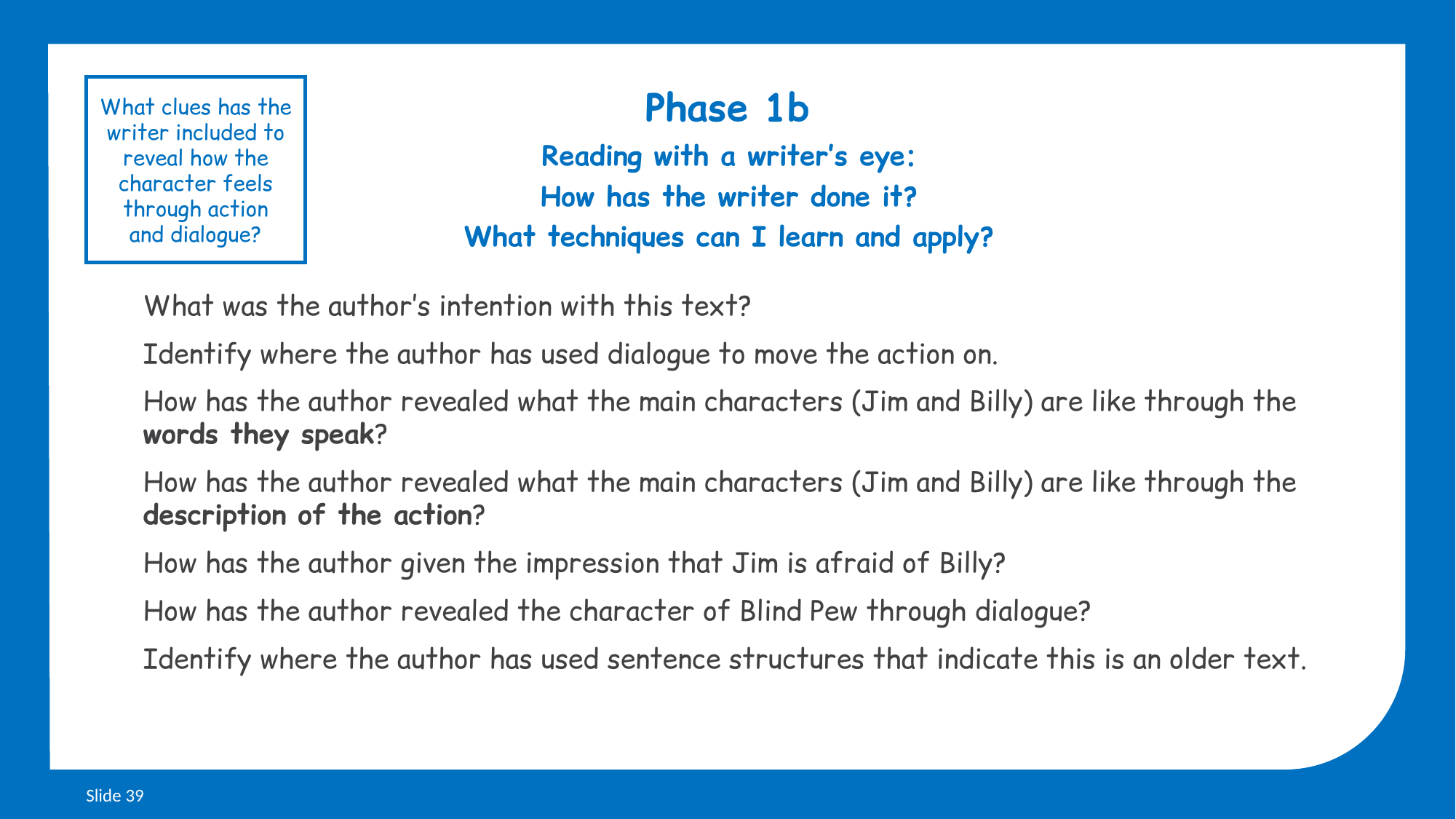

What clues has the writer included to reveal how the character feels through action
and dialogue?
Phase 1b
Reading with a writer’s eye:
How has the writer done it?
What techniques can I learn and apply?
What was the author’s intention with this text?
Identify where the author has used dialogue to move the action on.
How has the author revealed what the main characters (Jim and Billy) are like through the words they speak?
How has the author revealed what the main characters (Jim and Billy) are like through the description of the action?
How has the author given the impression that Jim is afraid of Billy?
How has the author revealed the character of Blind Pew through dialogue?
Identify where the author has used sentence structures that indicate this is an older text.
Slide 39